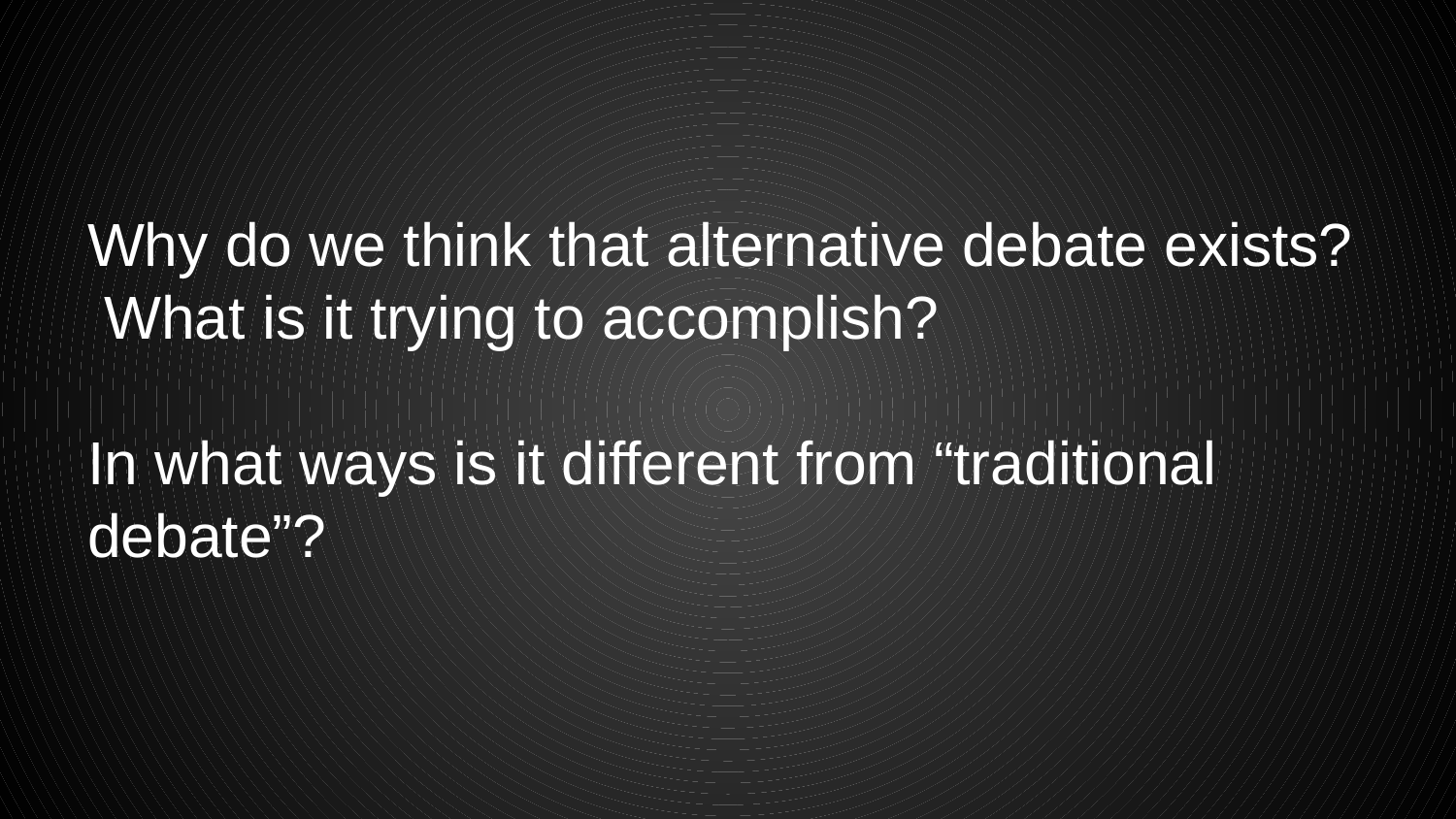

Why do we think that alternative debate exists?  What is it trying to accomplish?

In what ways is it different from “traditional debate”?